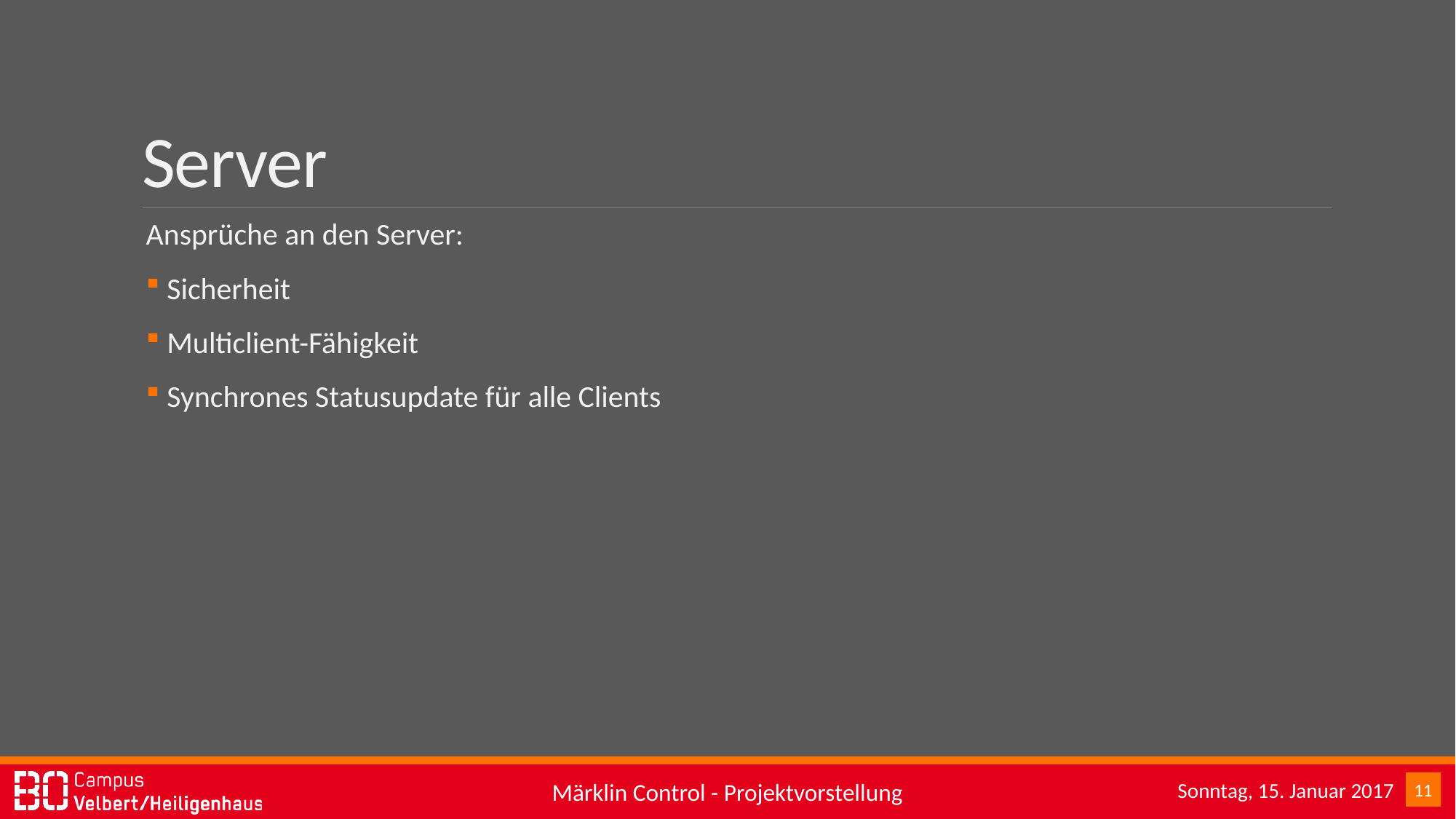

# Server
Ansprüche an den Server:
 Sicherheit
 Multiclient-Fähigkeit
 Synchrones Statusupdate für alle Clients
Sonntag, 15. Januar 2017
11